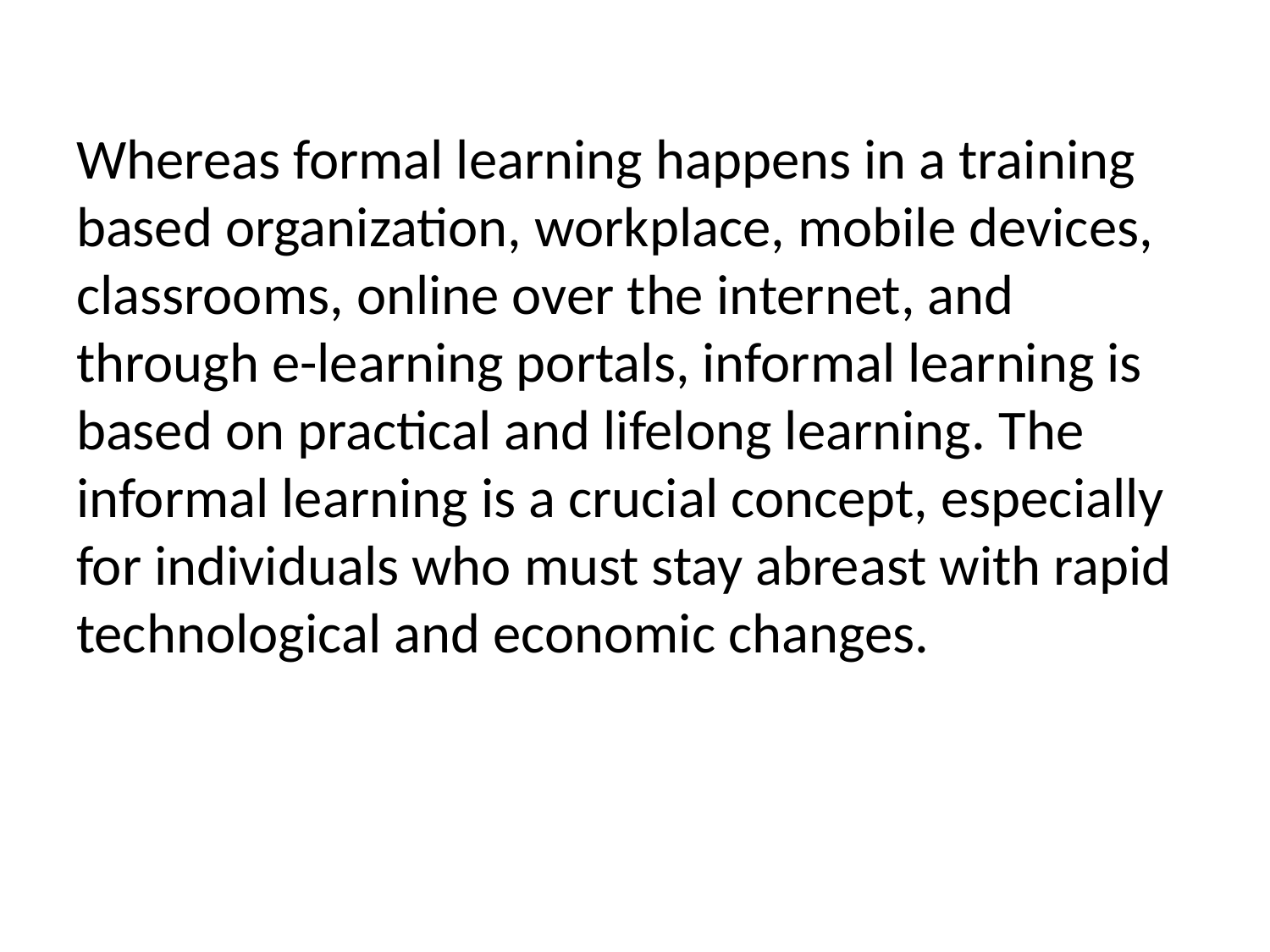

Whereas formal learning happens in a training based organization, workplace, mobile devices, classrooms, online over the internet, and through e-learning portals, informal learning is based on practical and lifelong learning. The informal learning is a crucial concept, especially for individuals who must stay abreast with rapid technological and economic changes.